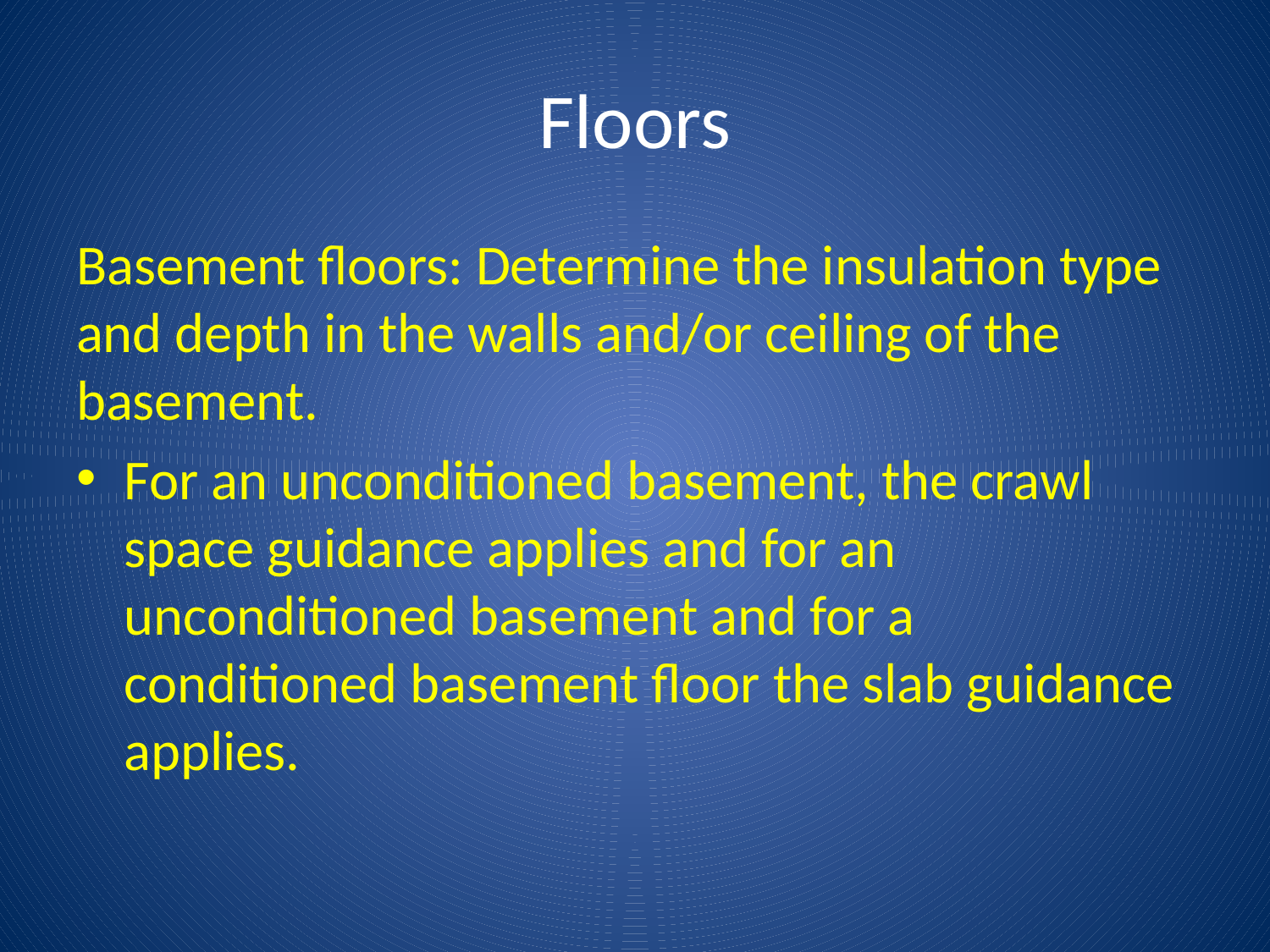

# Floors
Basement floors: Determine the insulation type and depth in the walls and/or ceiling of the basement.
For an unconditioned basement, the crawl space guidance applies and for an unconditioned basement and for a conditioned basement floor the slab guidance applies.